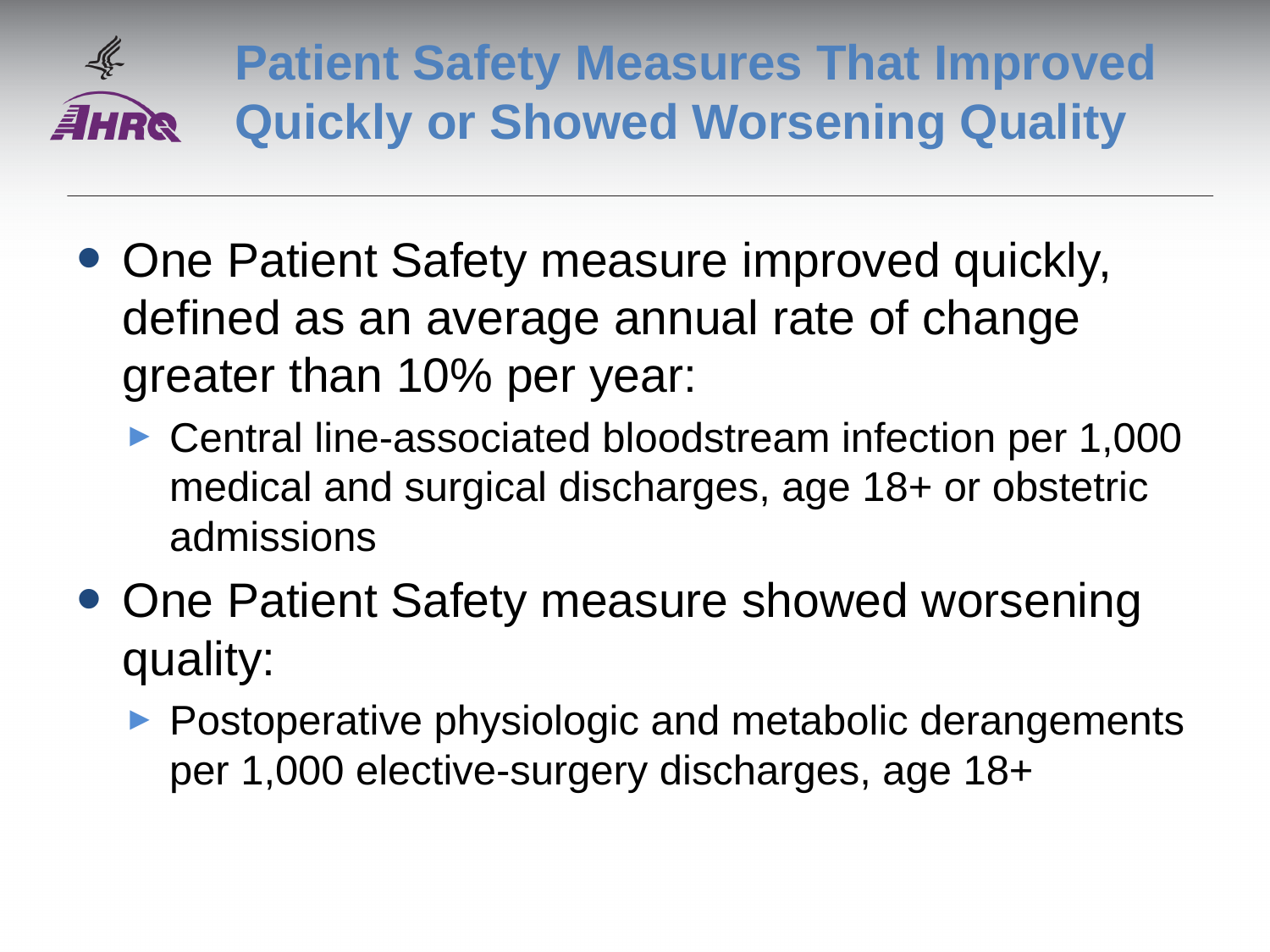

# Patient Safety Measures That Improved Quickly or Showed Worsening Quality
One Patient Safety measure improved quickly, defined as an average annual rate of change greater than 10% per year:
Central line-associated bloodstream infection per 1,000 medical and surgical discharges, age 18+ or obstetric admissions
One Patient Safety measure showed worsening quality:
Postoperative physiologic and metabolic derangements per 1,000 elective-surgery discharges, age 18+